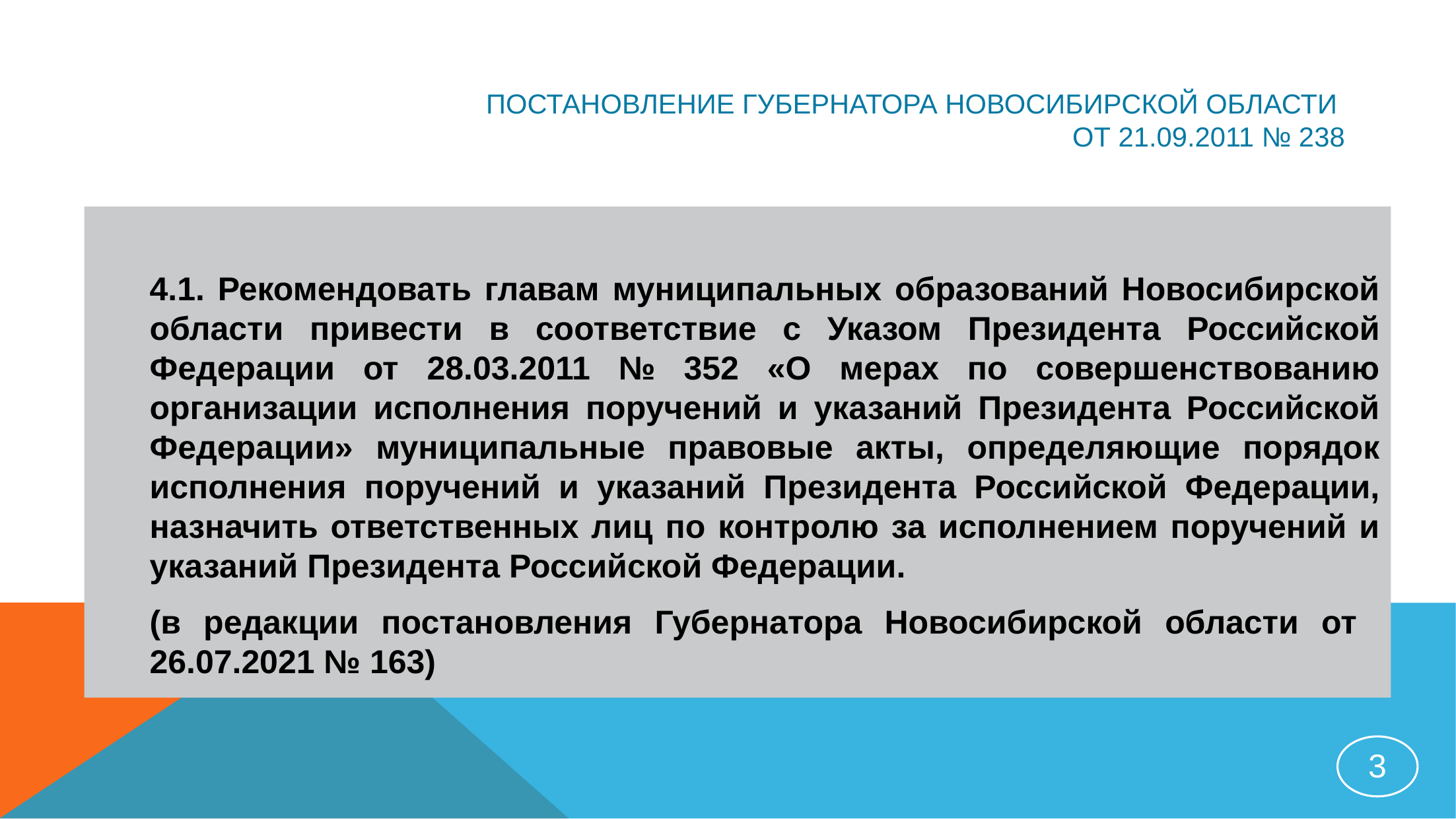

# постановление Губернатора Новосибирской области от 21.09.2011 № 238

	4.1. Рекомендовать главам муниципальных образований Новосибирской области привести в соответствие с Указом Президента Российской Федерации от 28.03.2011 № 352 «О мерах по совершенствованию организации исполнения поручений и указаний Президента Российской Федерации» муниципальные правовые акты, определяющие порядок исполнения поручений и указаний Президента Российской Федерации, назначить ответственных лиц по контролю за исполнением поручений и указаний Президента Российской Федерации.
	(в редакции постановления Губернатора Новосибирской области от  26.07.2021 № 163)

3